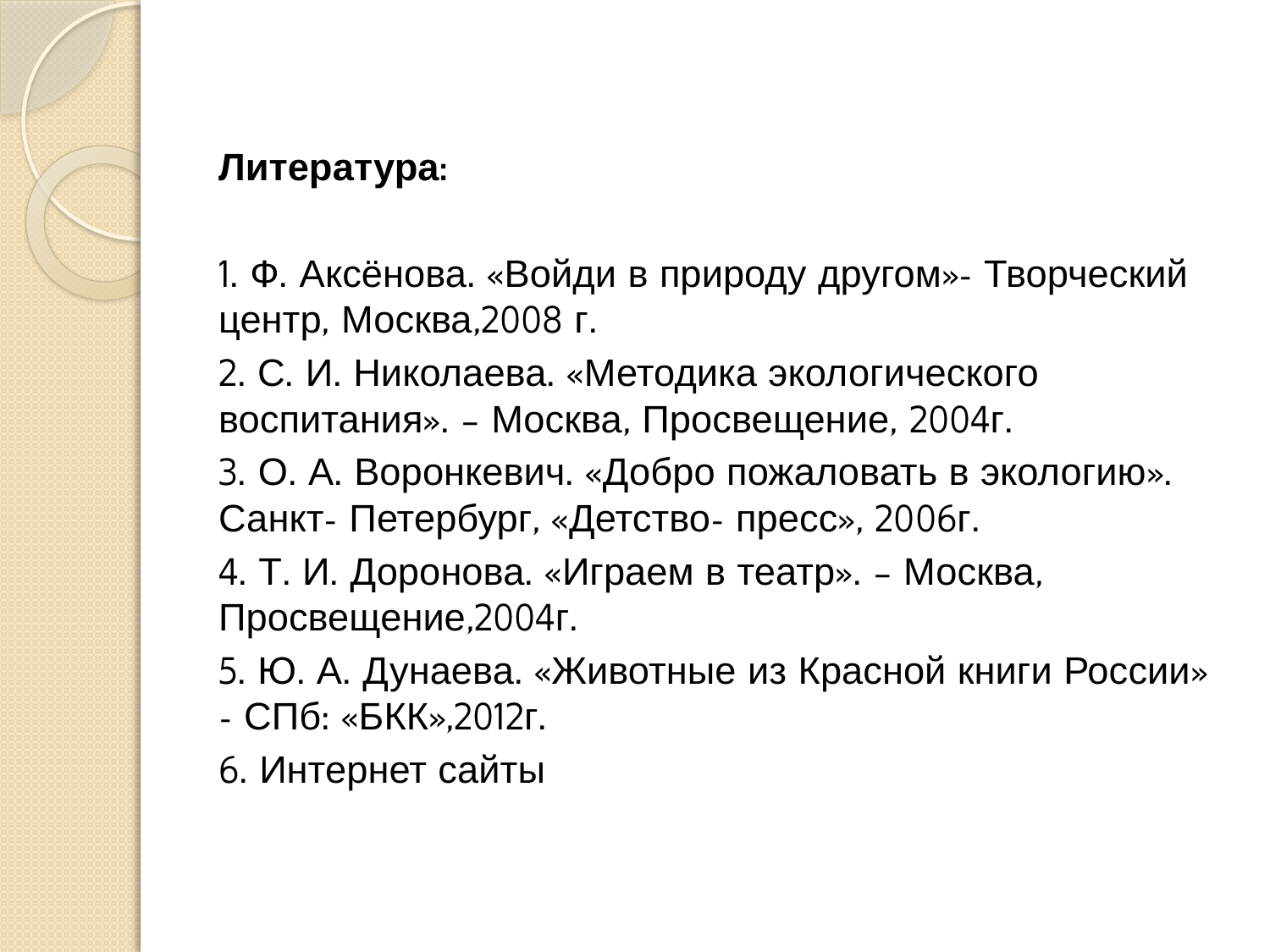

Литература:

1. Ф. Аксёнова. «Войди в природу другом»- Творческий центр, Москва,2008 г.
2. С. И. Николаева. «Методика экологического воспитания». – Москва, Просвещение, 2004г.
3. О. А. Воронкевич. «Добро пожаловать в экологию». Санкт- Петербург, «Детство- пресс», 2006г.
4. Т. И. Доронова. «Играем в театр». – Москва, Просвещение,2004г.
5. Ю. А. Дунаева. «Животные из Красной книги России» - СПб: «БКК»,2012г.
6. Интернет сайты